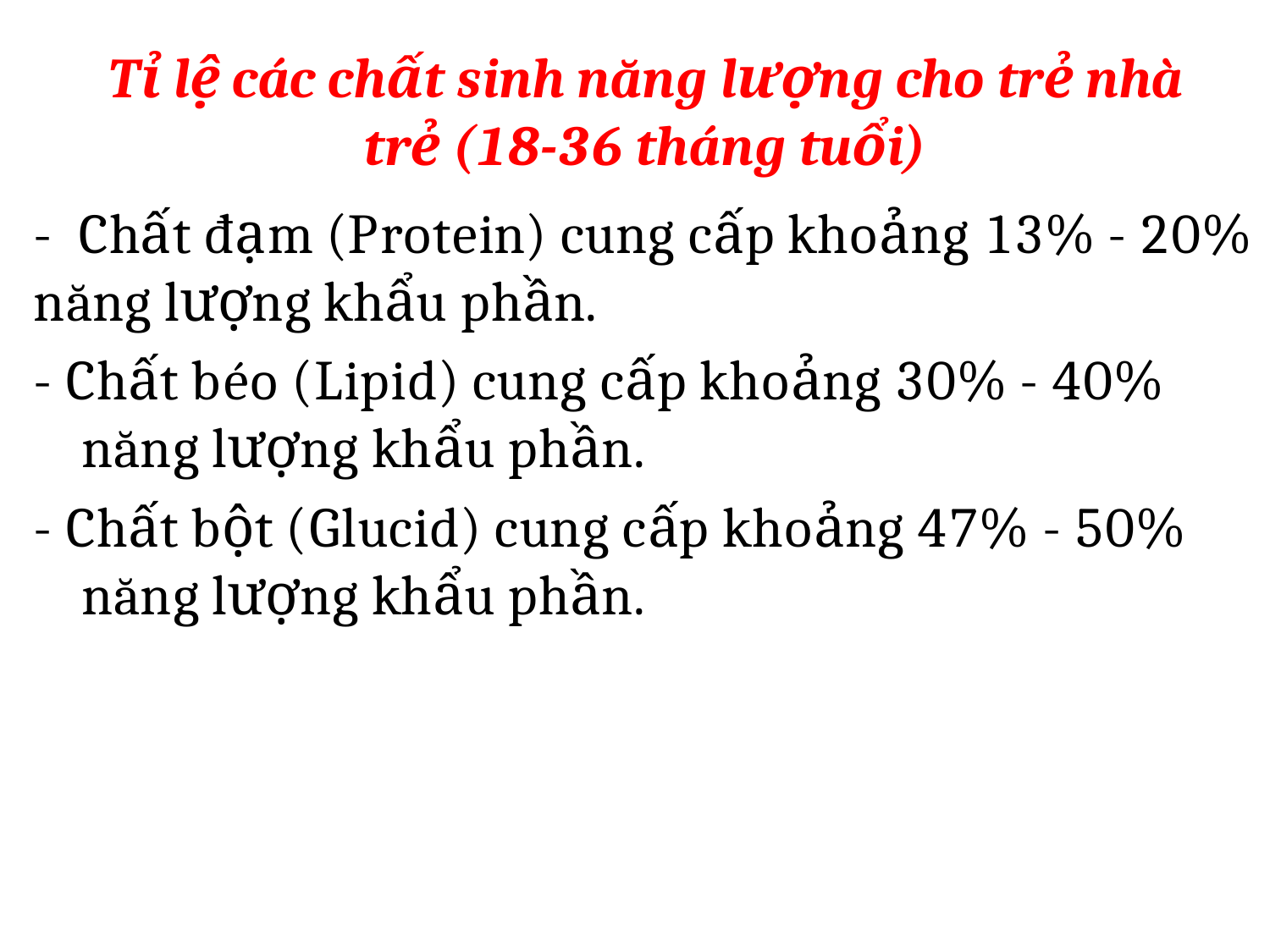

# Tỉ lệ các chất sinh năng lượng cho trẻ nhà trẻ (18-36 tháng tuổi)
-  Chất đạm (Protein) cung cấp khoảng 13% - 20% năng lượng khẩu phần.
- Chất béo (Lipid) cung cấp khoảng 30% - 40% năng lượng khẩu phần.
- Chất bột (Glucid) cung cấp khoảng 47% - 50% năng lượng khẩu phần.